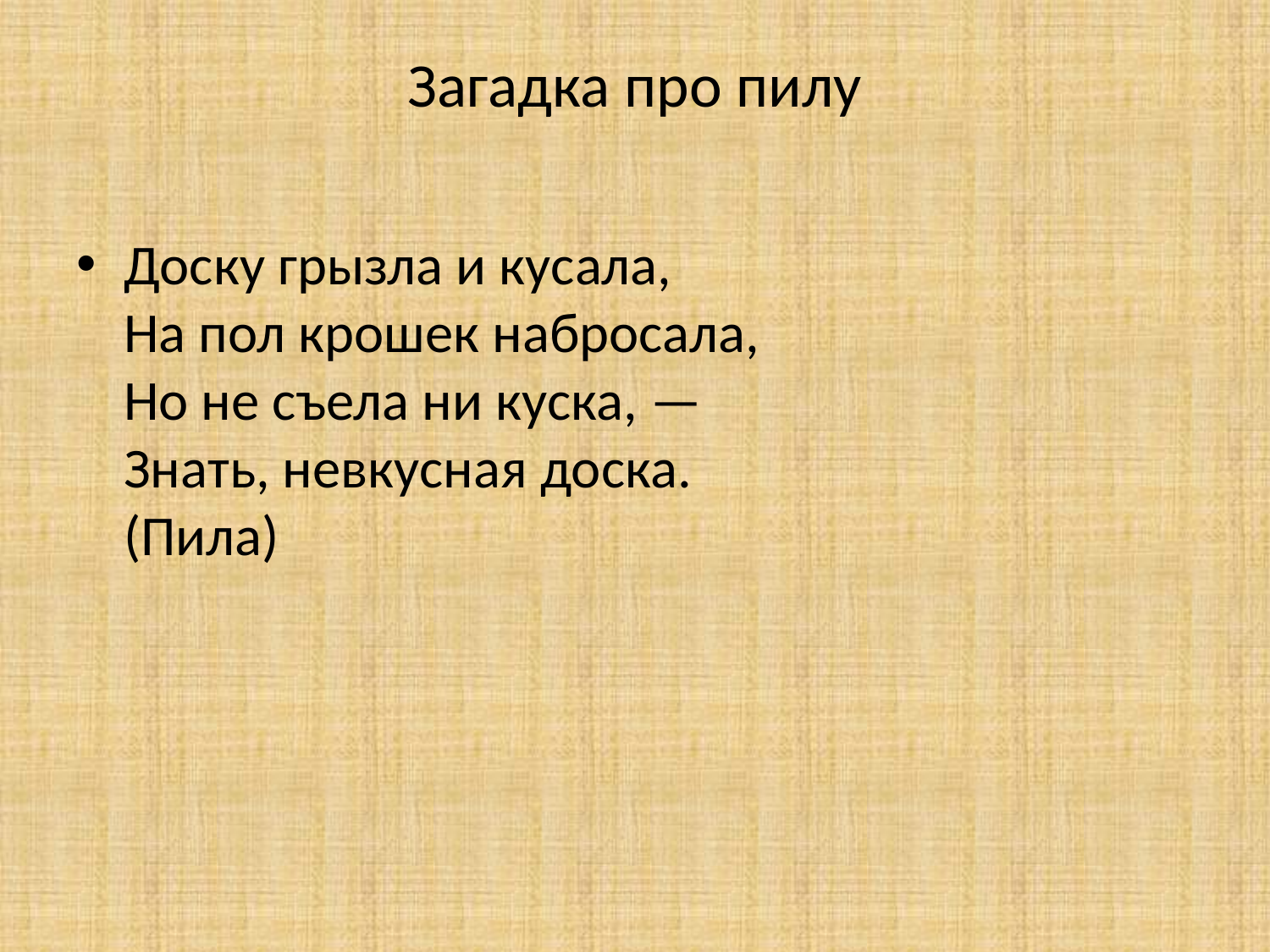

# Загадка про пилу
Доску грызла и кусала,
На пол крошек набросала,
Но не съела ни куска, —
Знать, невкусная доска.
(Пила)